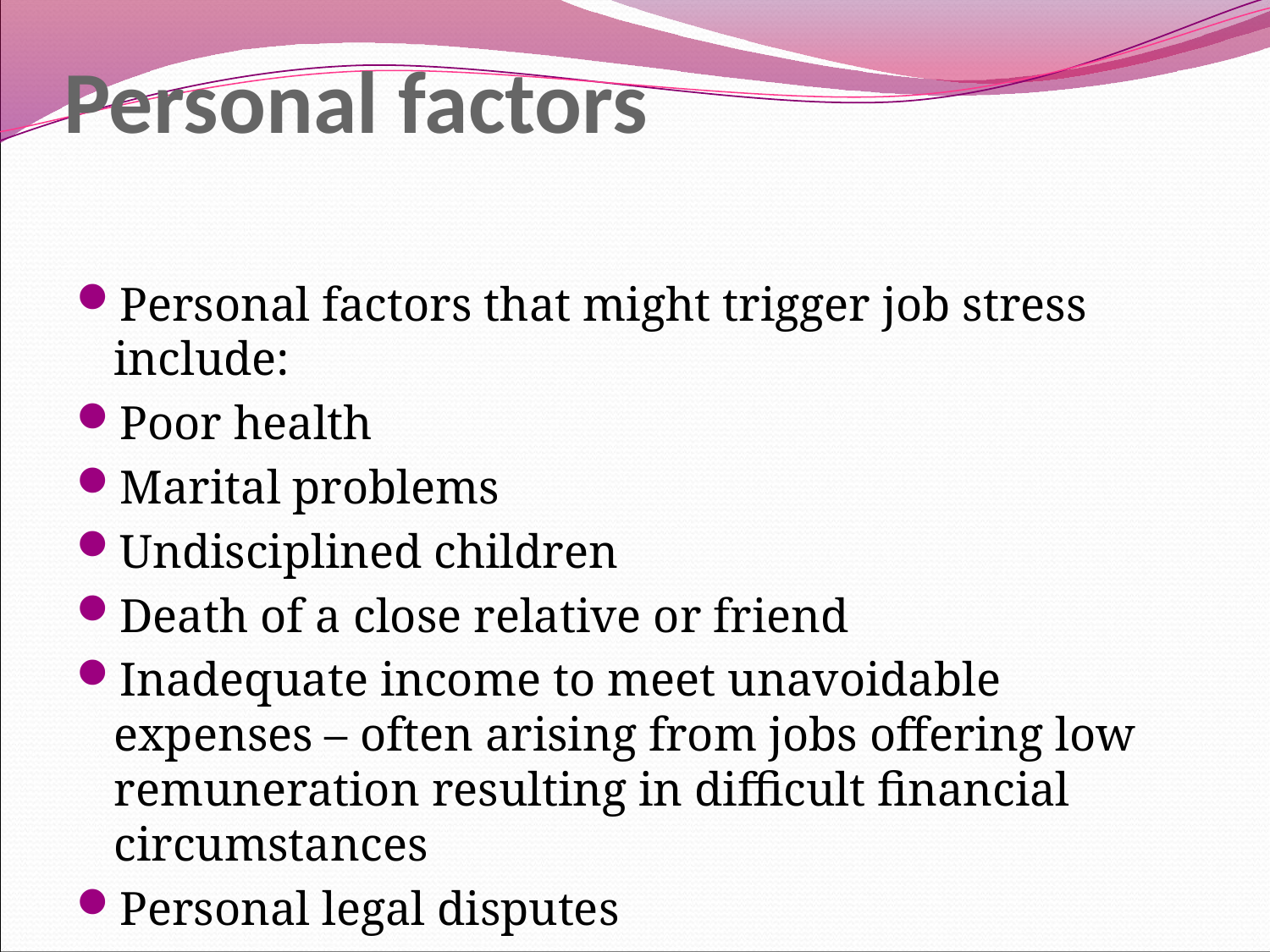

# Personal factors
Personal factors that might trigger job stress include:
Poor health
Marital problems
Undisciplined children
Death of a close relative or friend
Inadequate income to meet unavoidable expenses – often arising from jobs offering low remuneration resulting in difficult financial circumstances
Personal legal disputes